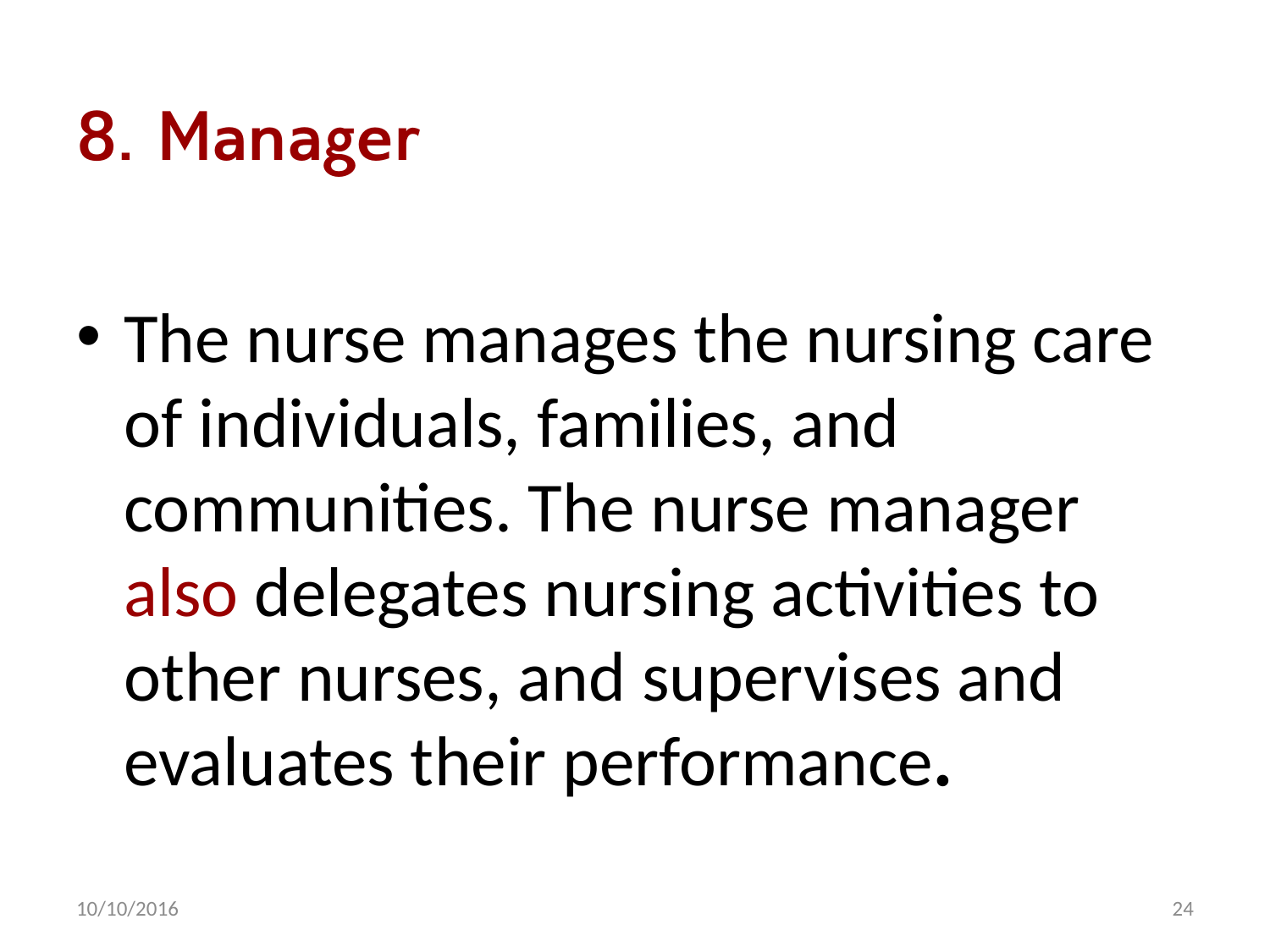

# 8. Manager
The nurse manages the nursing care of individuals, families, and communities. The nurse manager also delegates nursing activities to other nurses, and supervises and evaluates their performance.
10/10/2016
24